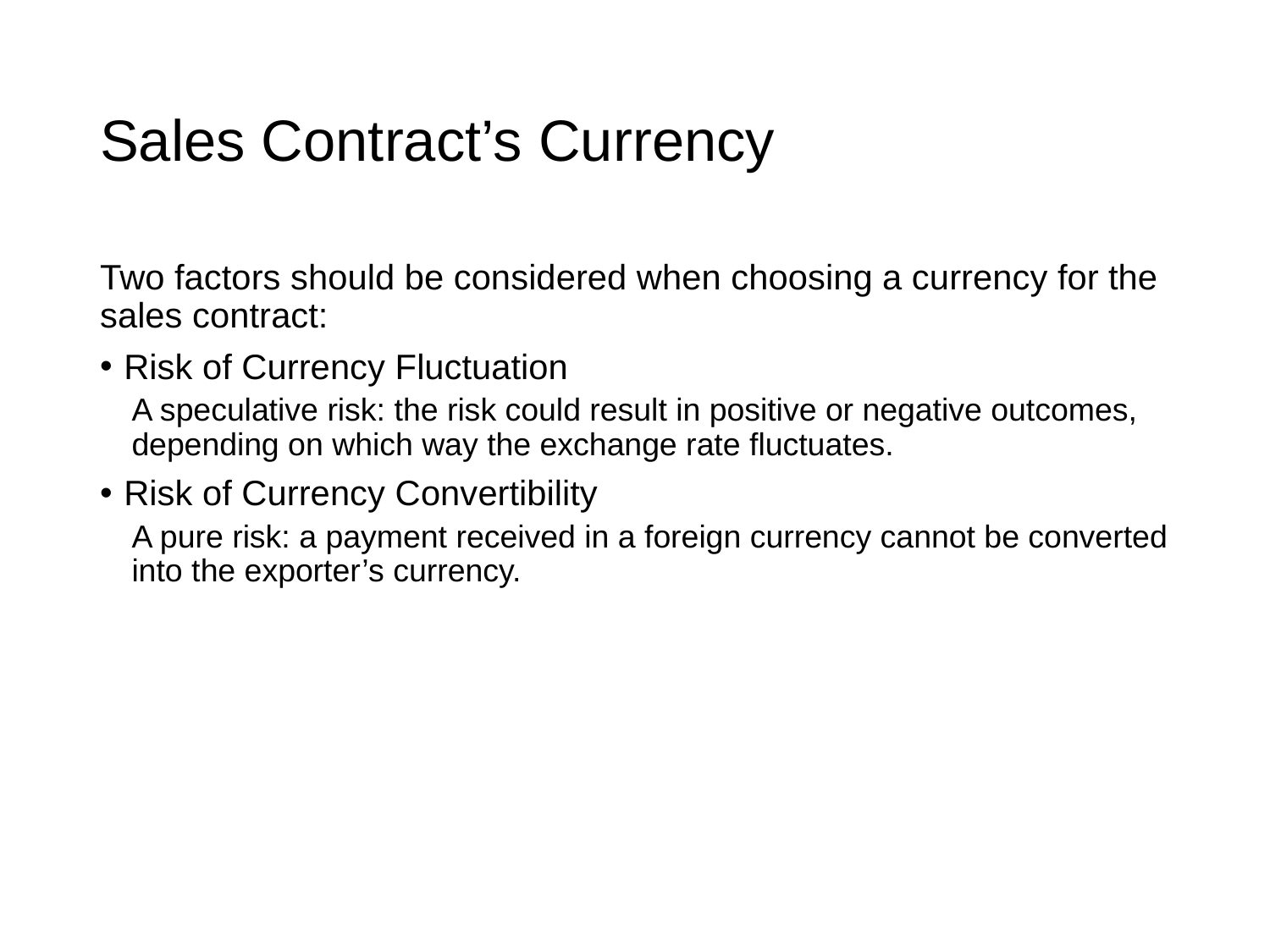

# Sales Contract’s Currency
Two factors should be considered when choosing a currency for the sales contract:
Risk of Currency Fluctuation
A speculative risk: the risk could result in positive or negative outcomes, depending on which way the exchange rate fluctuates.
Risk of Currency Convertibility
A pure risk: a payment received in a foreign currency cannot be converted into the exporter’s currency.